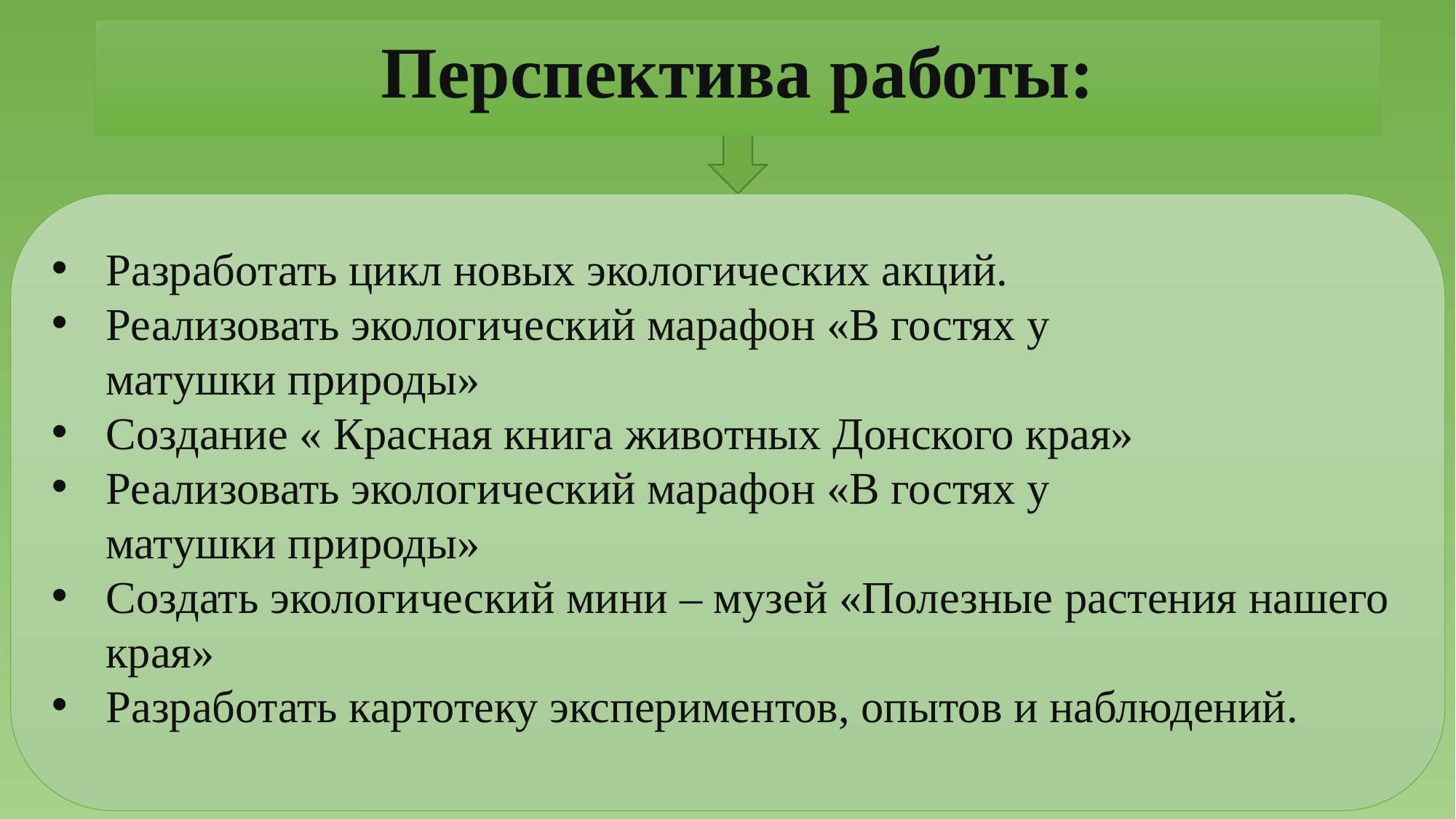

Перспектива работы:

Разработать цикл новых экологических акций.
Реализовать экологический марафон «В гостях у матушки природы»
Создание « Красная книга животных Донского края»
Реализовать экологический марафон «В гостях у матушки природы»
Создать экологический мини – музей «Полезные растения нашего края»
Разработать картотеку экспериментов, опытов и наблюдений.